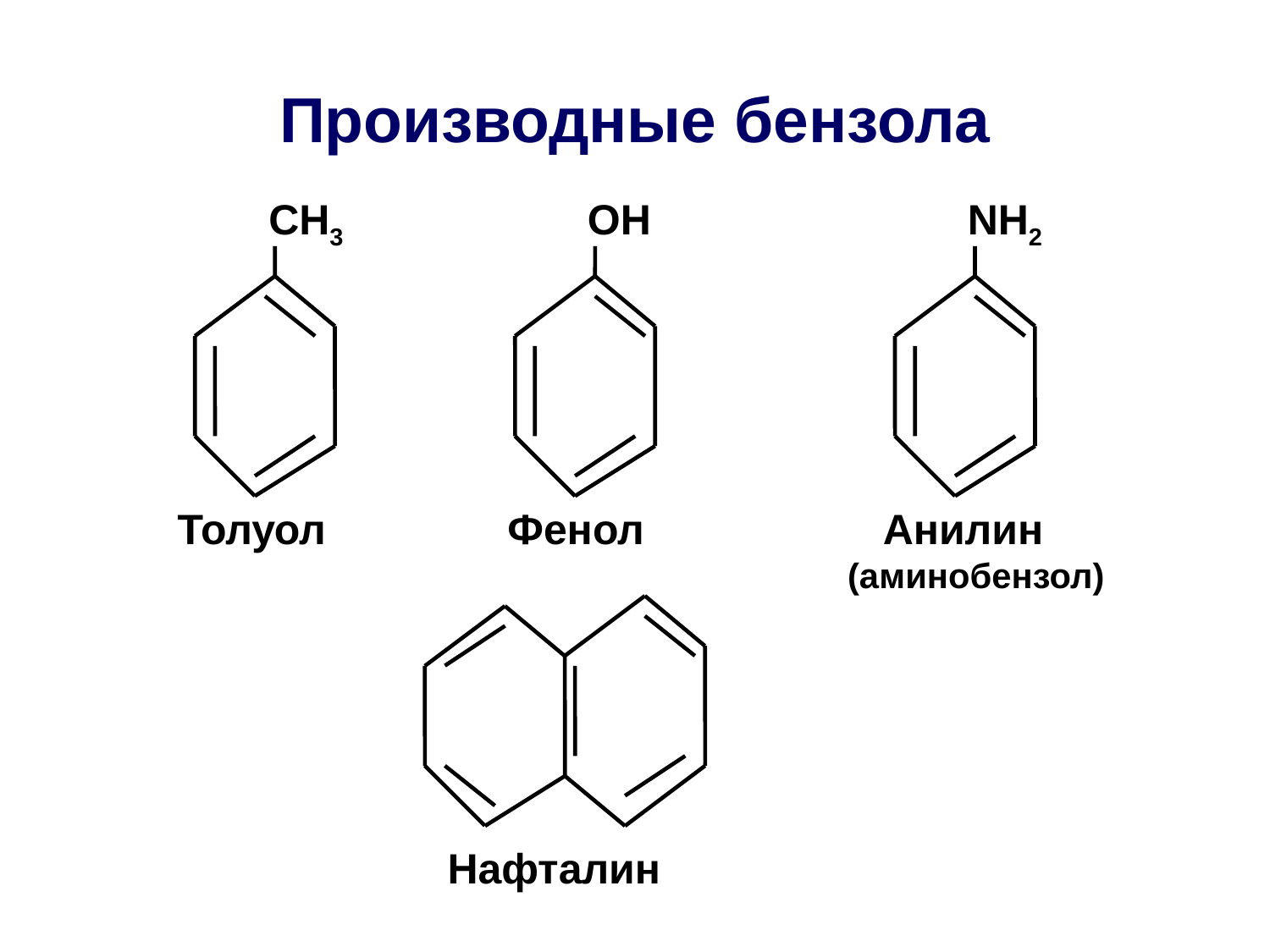

# Производные бензола
СН3
ОН
NH2

Толуол
Фенол
   Анилин
(аминобензол)

Нафталин